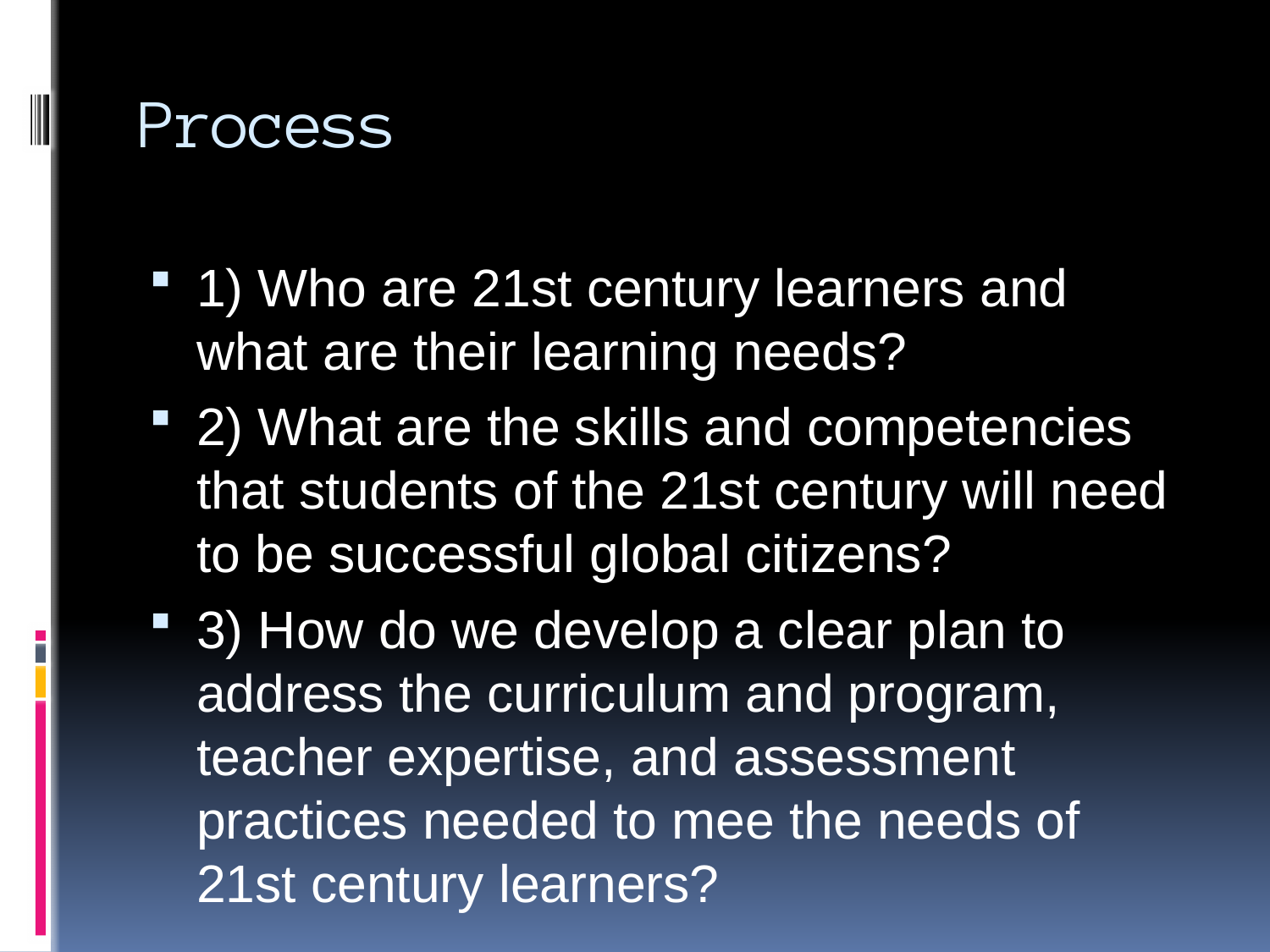

# Process
1) Who are 21st century learners and what are their learning needs?
2) What are the skills and competencies that students of the 21st century will need to be successful global citizens?
3) How do we develop a clear plan to address the curriculum and program, teacher expertise, and assessment practices needed to mee the needs of 21st century learners?